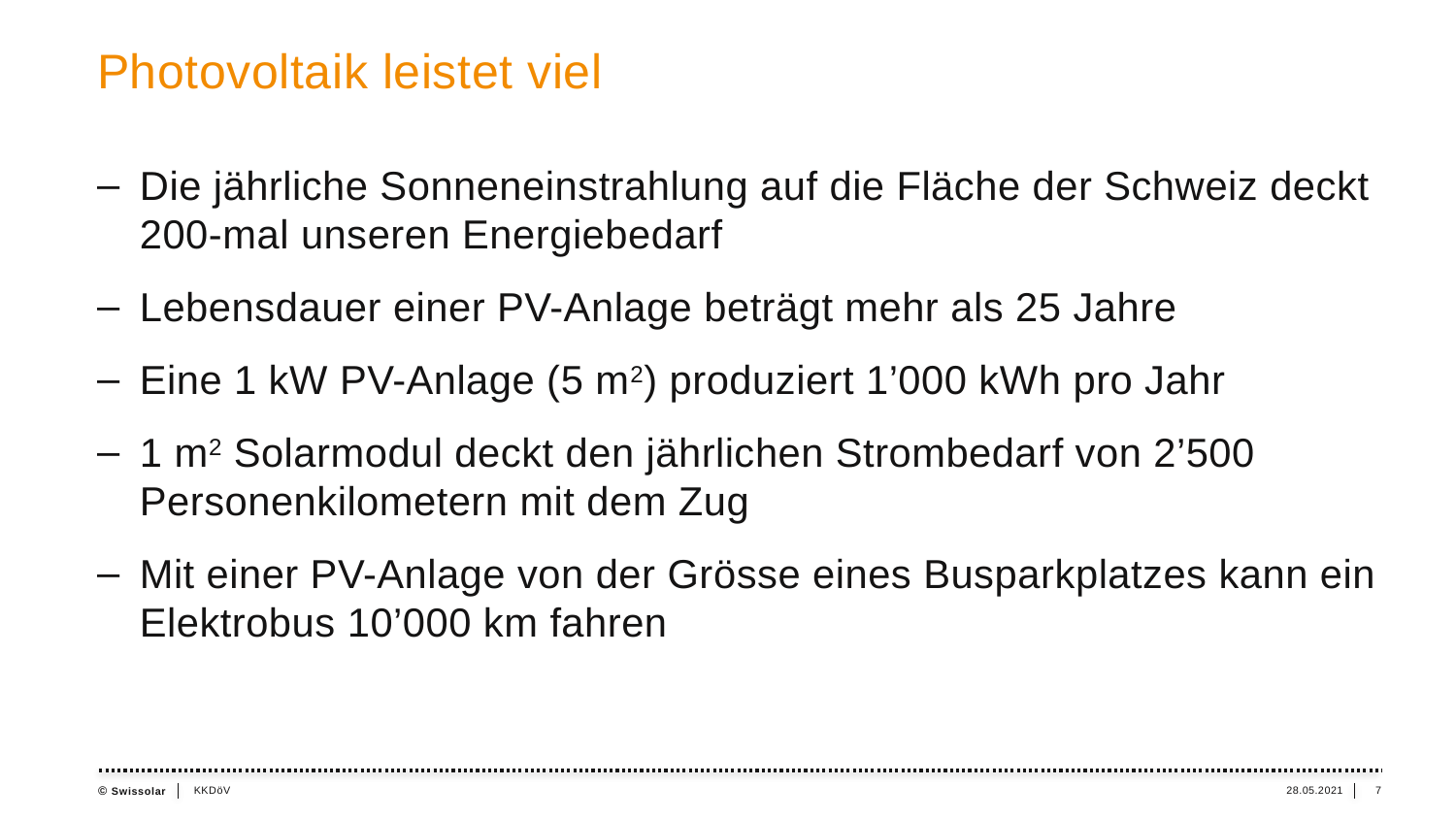

# Photovoltaik leistet viel
Die jährliche Sonneneinstrahlung auf die Fläche der Schweiz deckt 200-mal unseren Energiebedarf
Lebensdauer einer PV-Anlage beträgt mehr als 25 Jahre
Eine 1 kW PV-Anlage (5 m2) produziert 1’000 kWh pro Jahr
1 m2 Solarmodul deckt den jährlichen Strombedarf von 2’500 Personenkilometern mit dem Zug
Mit einer PV-Anlage von der Grösse eines Busparkplatzes kann ein Elektrobus 10’000 km fahren
KKDöV
28.05.2021
7